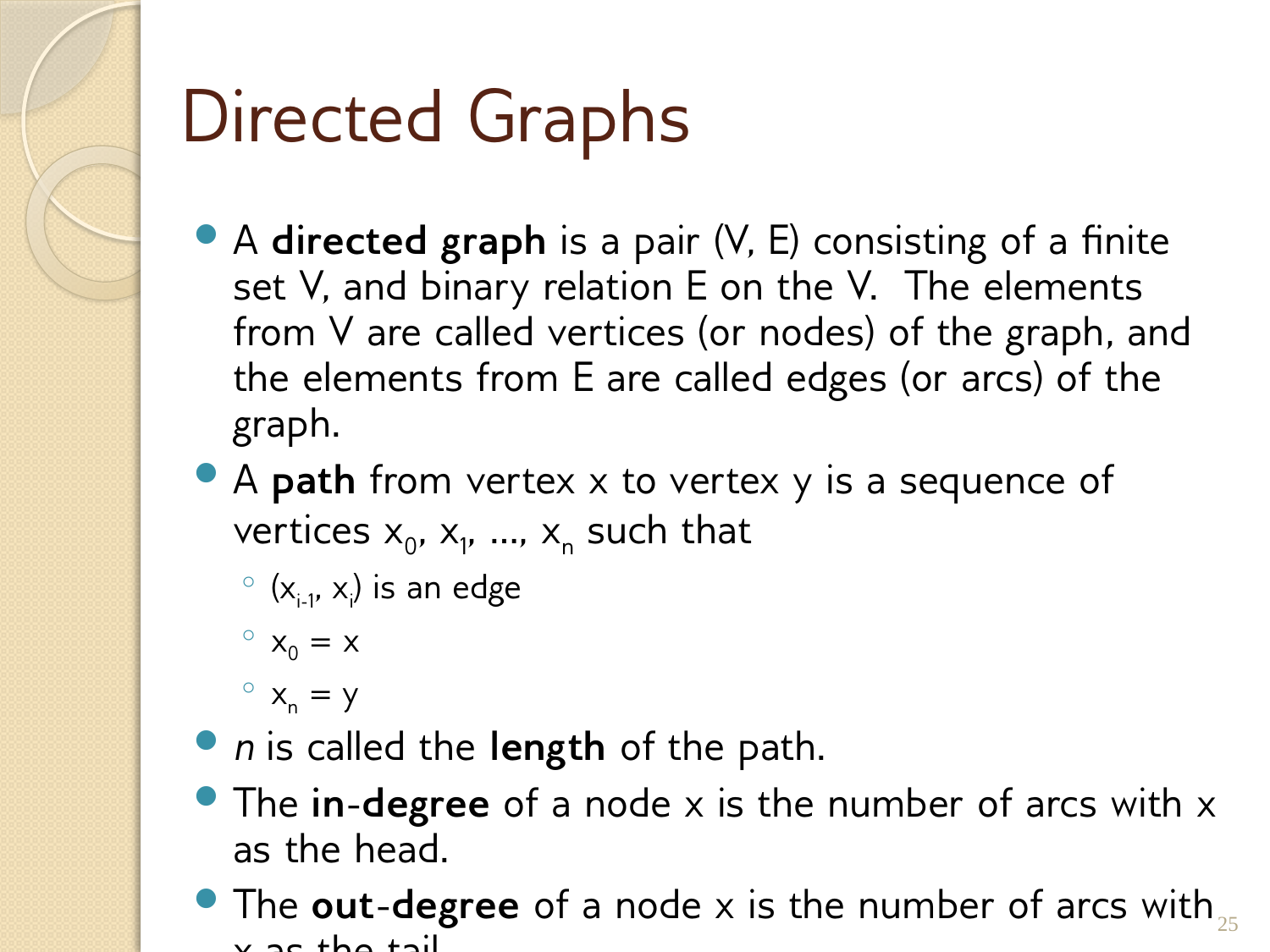

# Directed Graphs
A directed graph is a pair (V, E) consisting of a finite set V, and binary relation E on the V.  The elements from V are called vertices (or nodes) of the graph, and the elements from E are called edges (or arcs) of the graph.
A path from vertex x to vertex y is a sequence of vertices x0, x1, …, xn such that
(xi-1, xi) is an edge
x0 = x
xn = y
n is called the length of the path.
The in-degree of a node x is the number of arcs with x as the head.
The out-degree of a node x is the number of arcs with x as the tail.

25